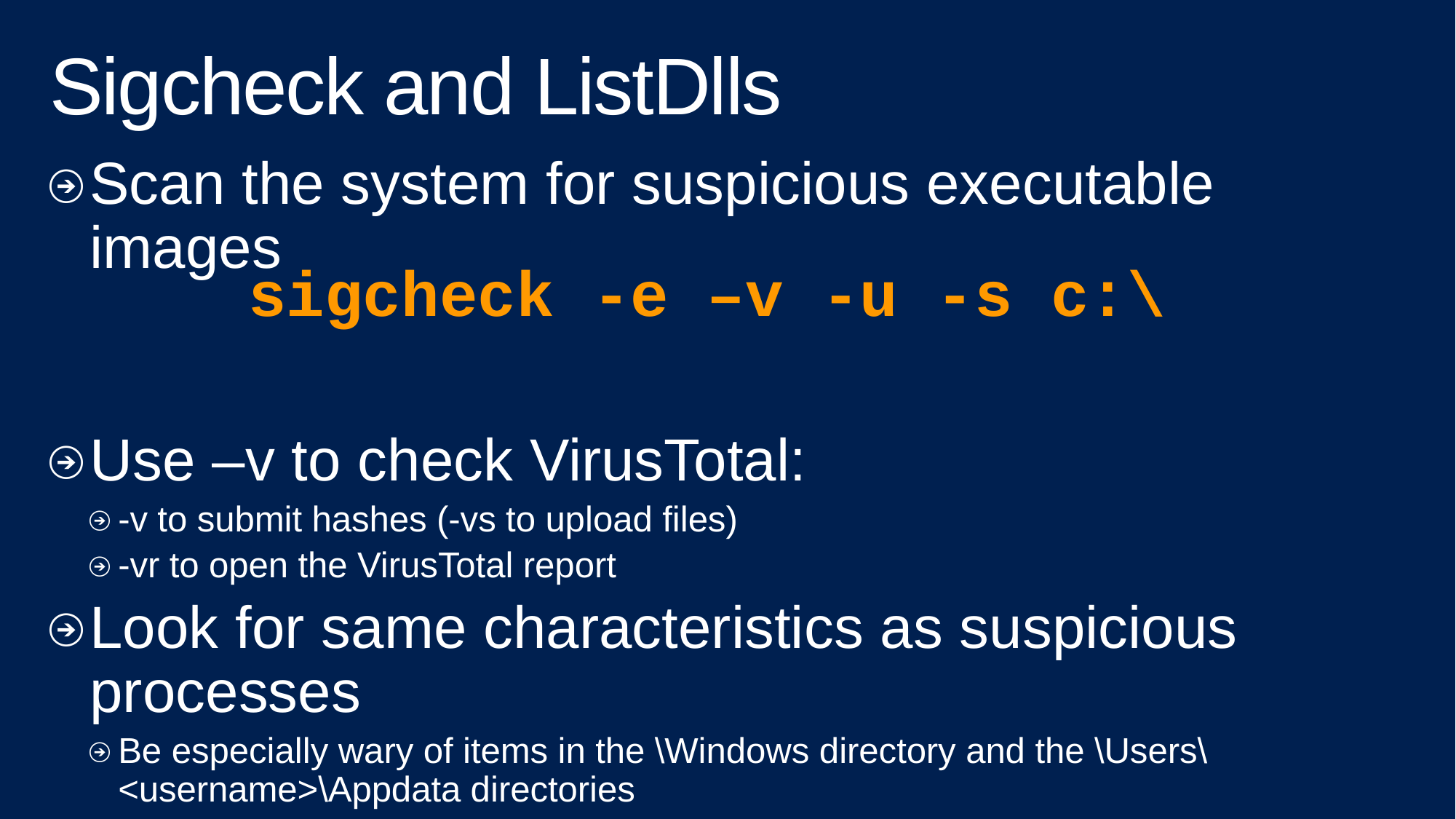

# Sigcheck and ListDlls
Scan the system for suspicious executable images

Use –v to check VirusTotal:
-v to submit hashes (-vs to upload files)
-vr to open the VirusTotal report
Look for same characteristics as suspicious processes
Be especially wary of items in the \Windows directory and the \Users\<username>\Appdata directories
Investigate all unsigned images
sigcheck -e –v -u -s c:\